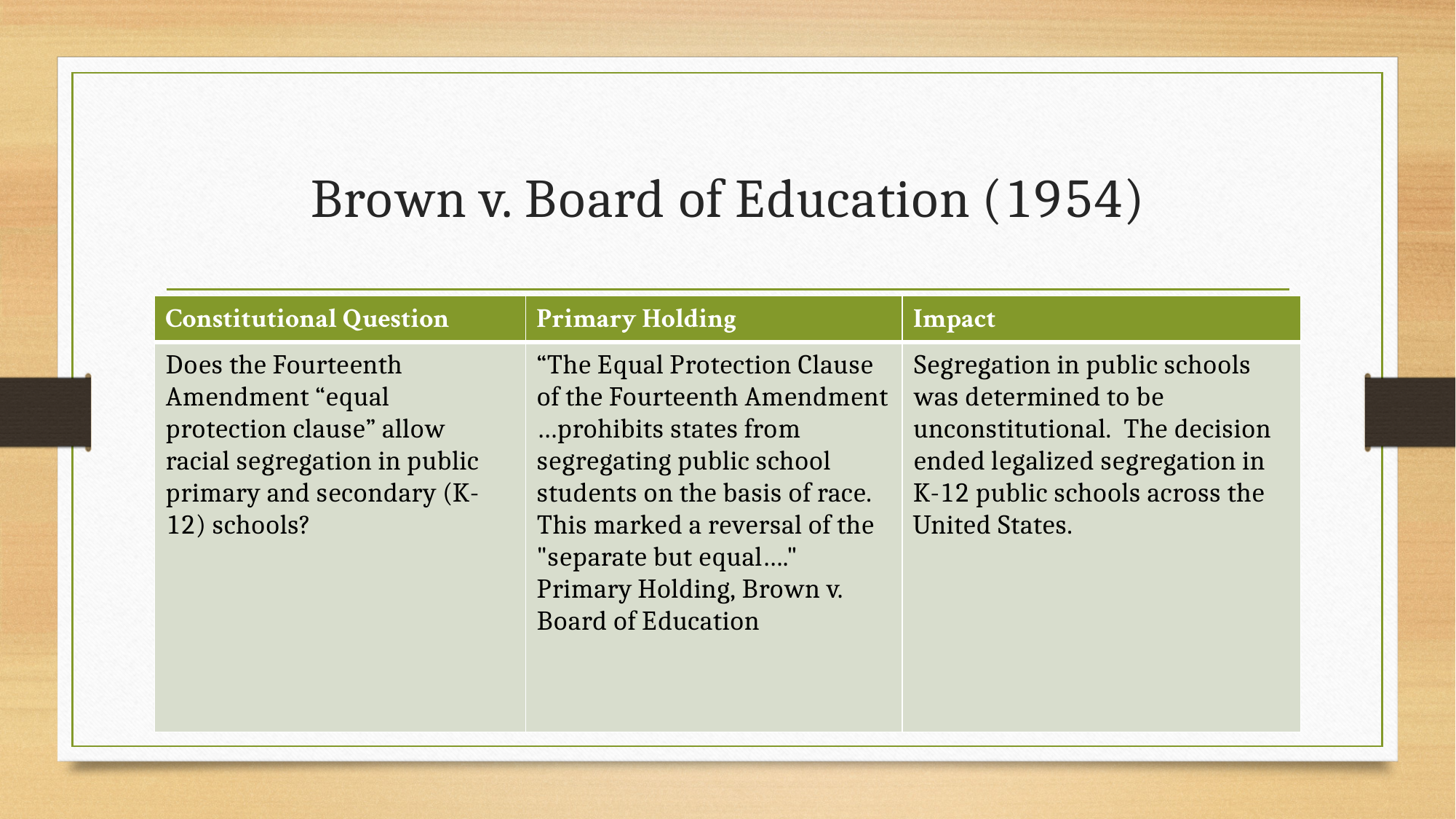

# Brown v. Board of Education (1954)
| Constitutional Question | Primary Holding | Impact |
| --- | --- | --- |
| Does the Fourteenth Amendment “equal protection clause” allow racial segregation in public primary and secondary (K-12) schools? | “The Equal Protection Clause of the Fourteenth Amendment …prohibits states from segregating public school students on the basis of race. This marked a reversal of the "separate but equal…." Primary Holding, Brown v. Board of Education | Segregation in public schools was determined to be unconstitutional. The decision ended legalized segregation in K-12 public schools across the United States. |